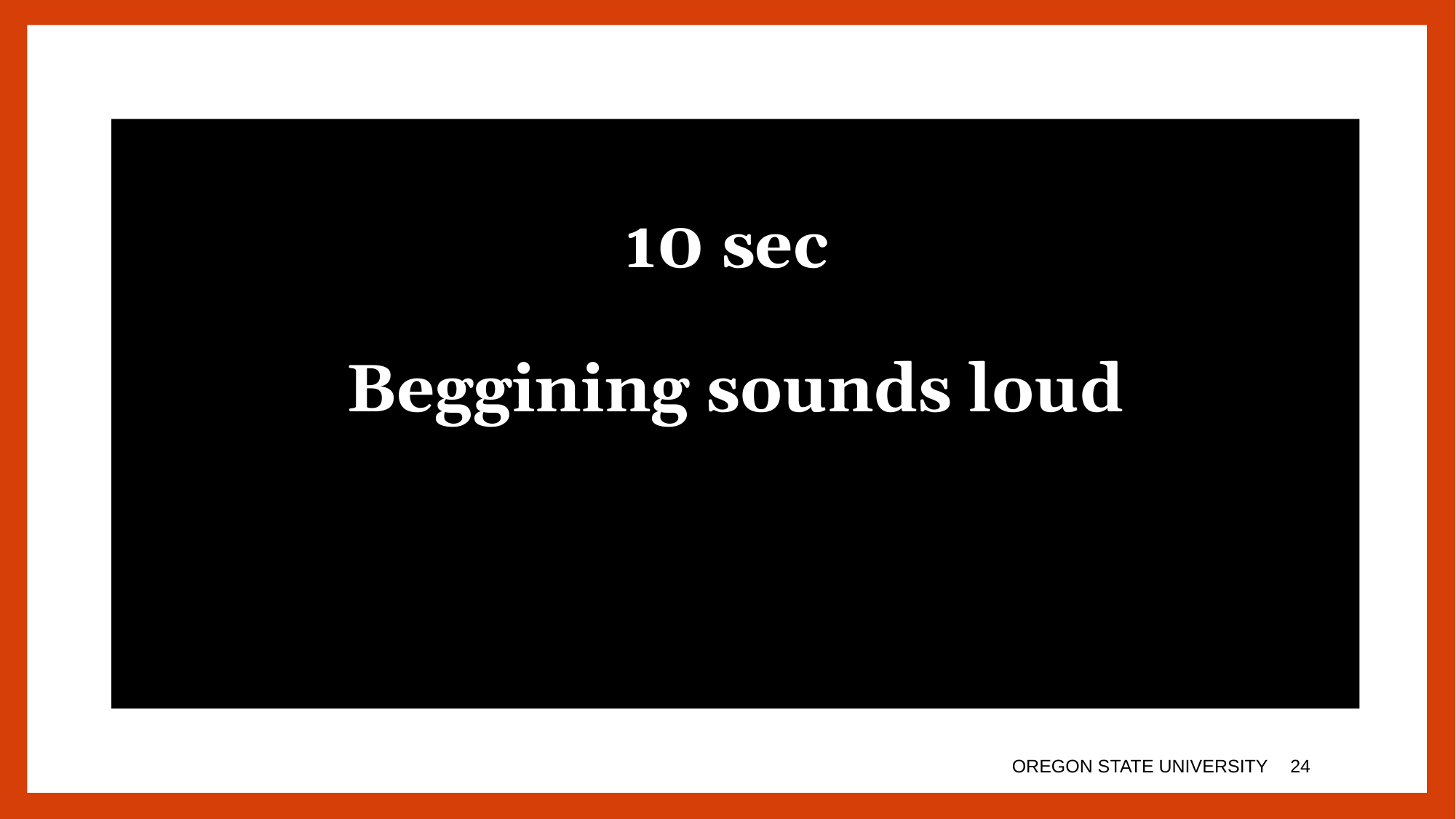

10 sec

Beggining sounds loud

OREGON STATE UNIVERSITY
24